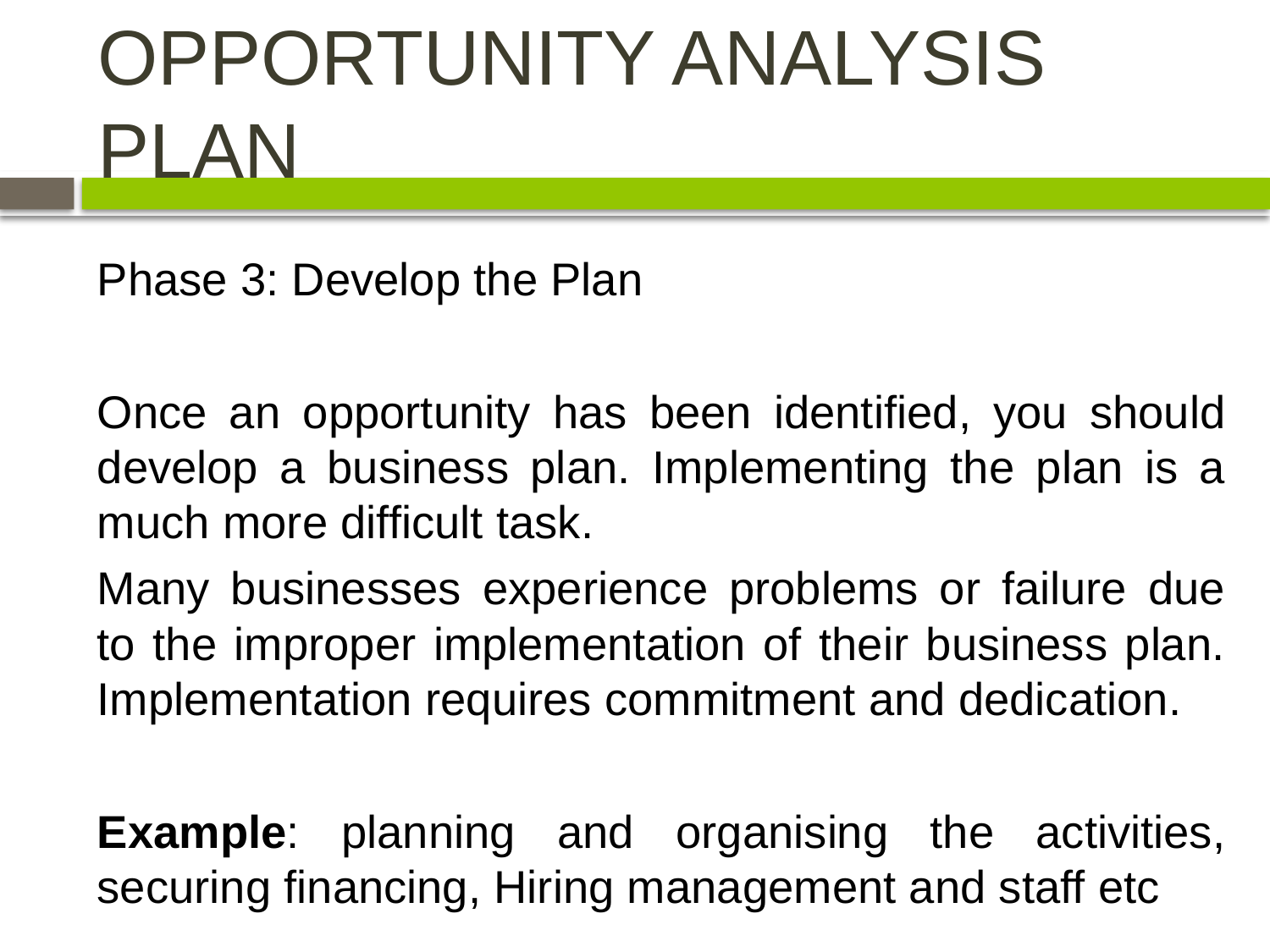

# OPPORTUNITY ANALYSIS PLAN
Phase 3: Develop the Plan

Once an opportunity has been identified, you should develop a business plan. Implementing the plan is a much more difficult task.
Many businesses experience problems or failure due to the improper implementation of their business plan. Implementation requires commitment and dedication.

Example: planning and organising the activities, securing financing, Hiring management and staff etc